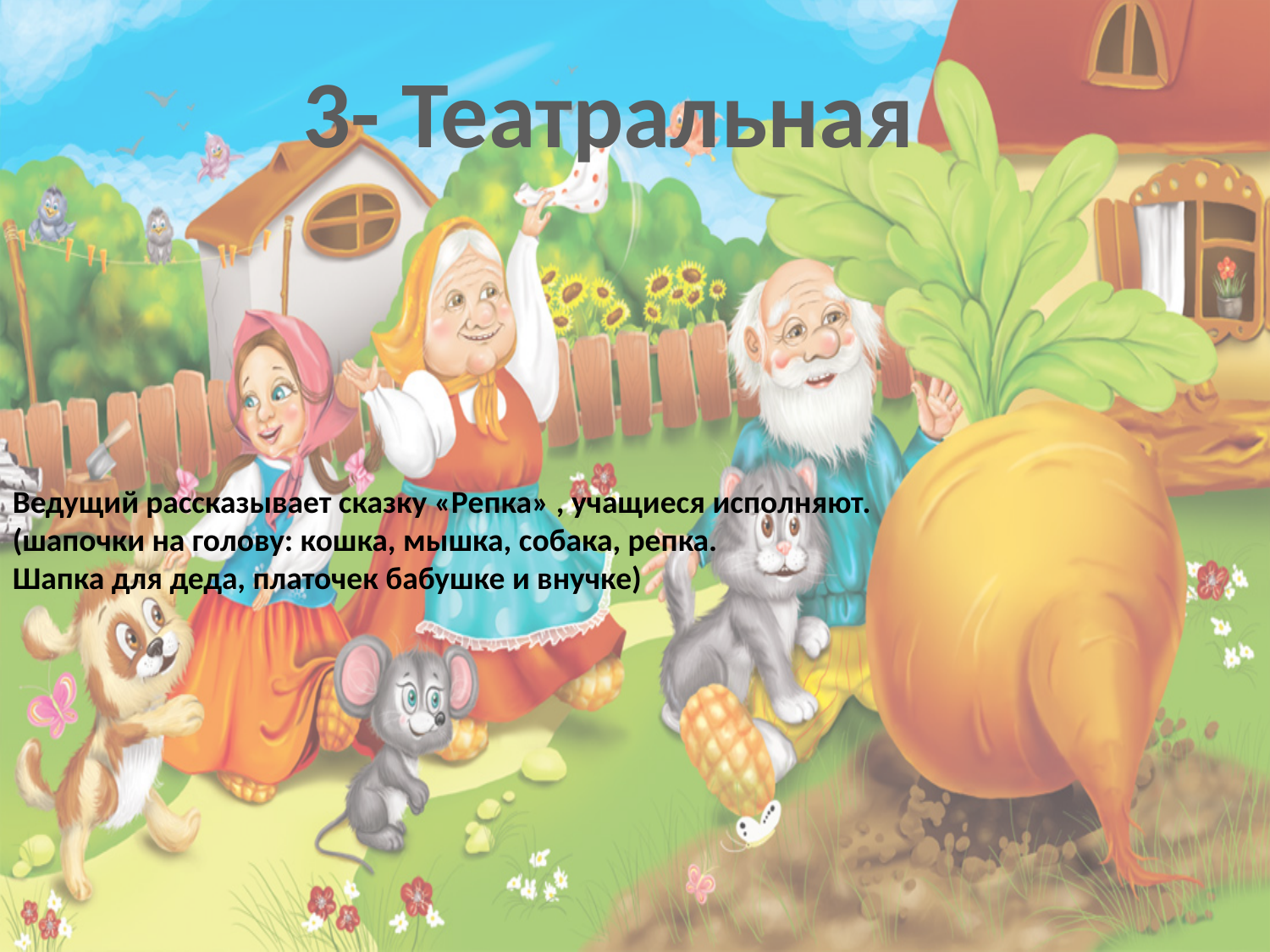

3- Театральная

Ведущий рассказывает сказку «Репка» , учащиеся исполняют.
(шапочки на голову: кошка, мышка, собака, репка.
Шапка для деда, платочек бабушке и внучке)